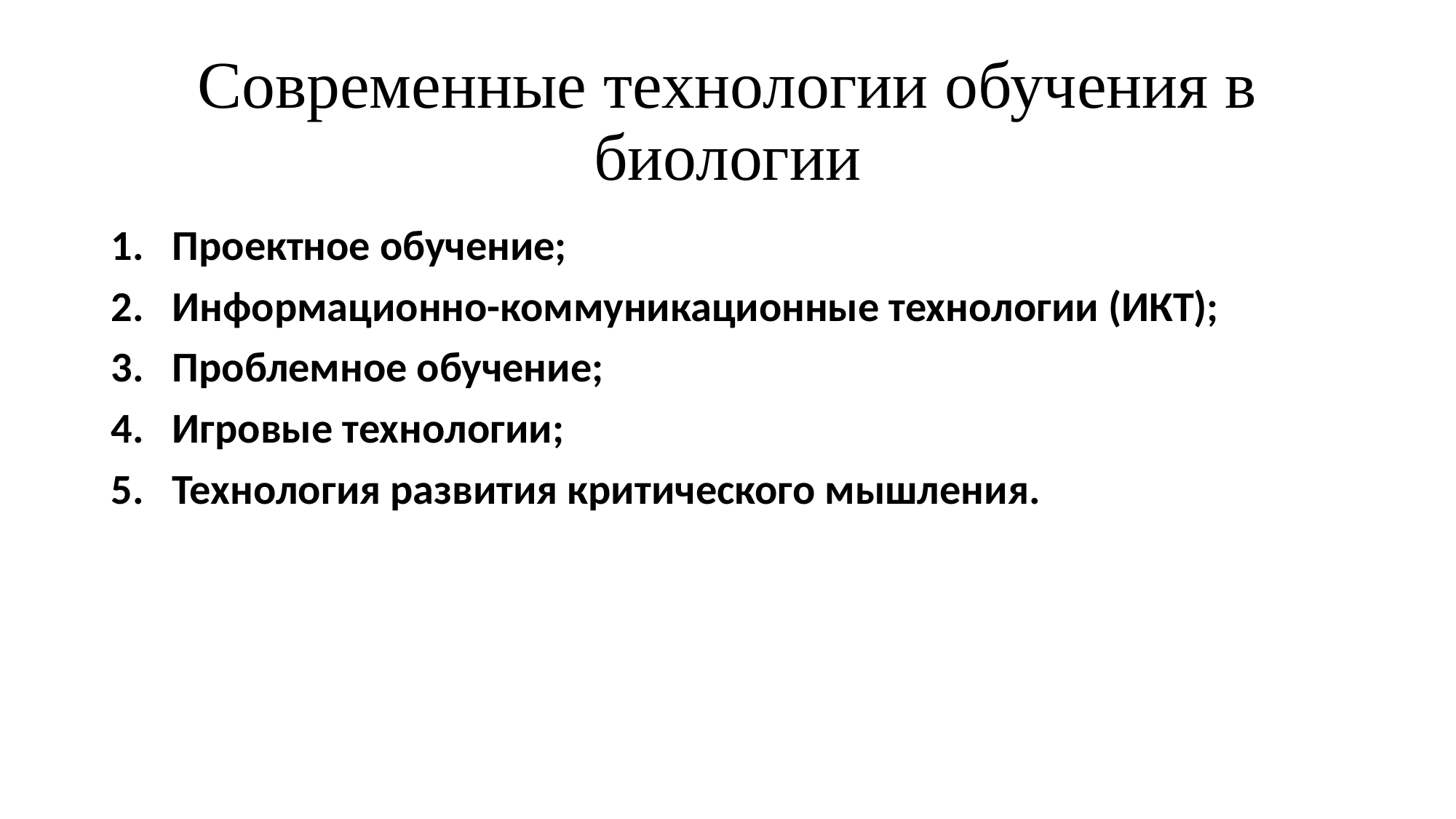

# Современные технологии обучения в биологии
Проектное обучение;
Информационно-коммуникационные технологии (ИКТ);
Проблемное обучение;
Игровые технологии;
Технология развития критического мышления.